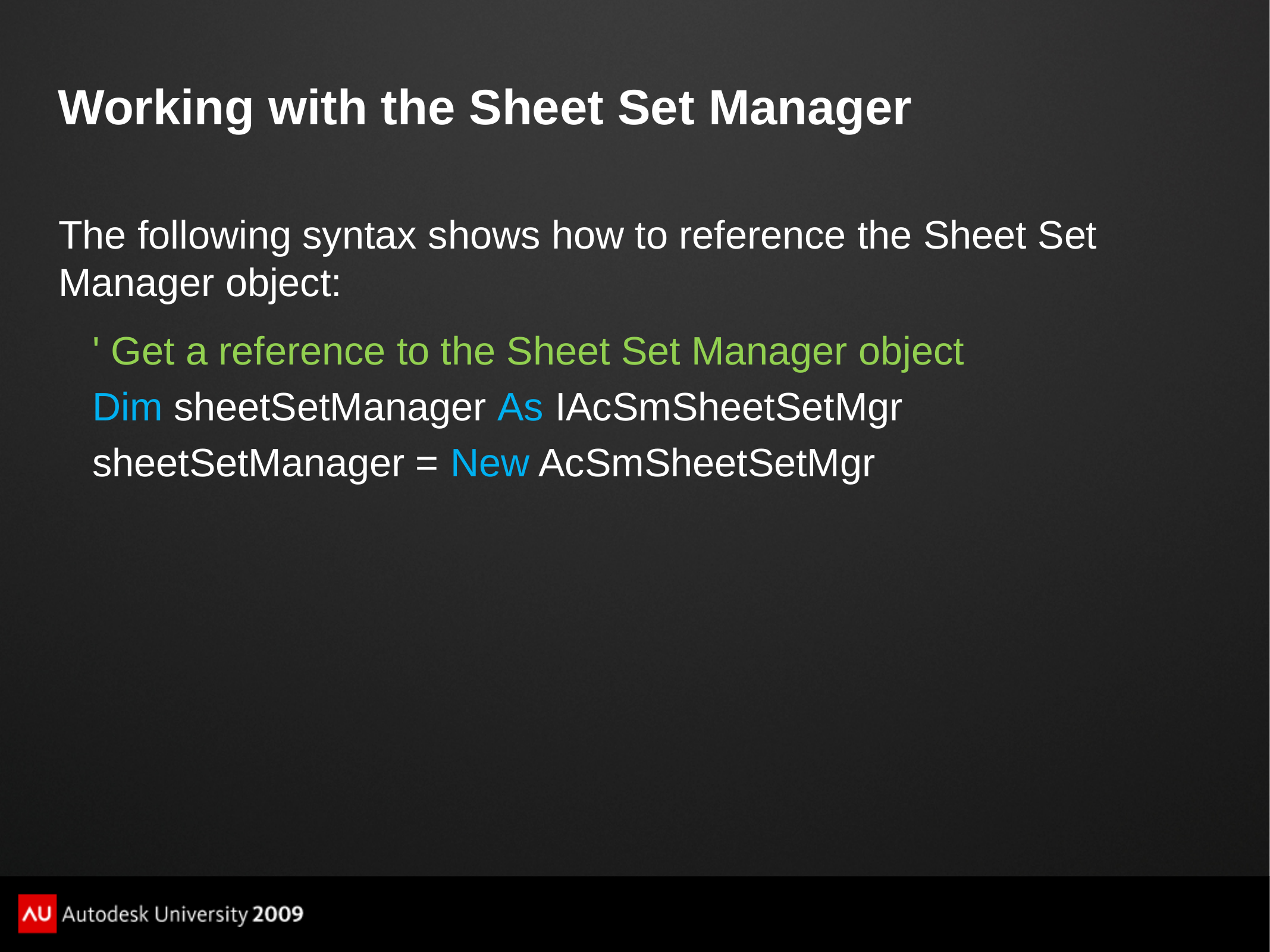

# Working with the Sheet Set Manager
The following syntax shows how to reference the Sheet Set Manager object:
	' Get a reference to the Sheet Set Manager object
	Dim sheetSetManager As IAcSmSheetSetMgr
	sheetSetManager = New AcSmSheetSetMgr